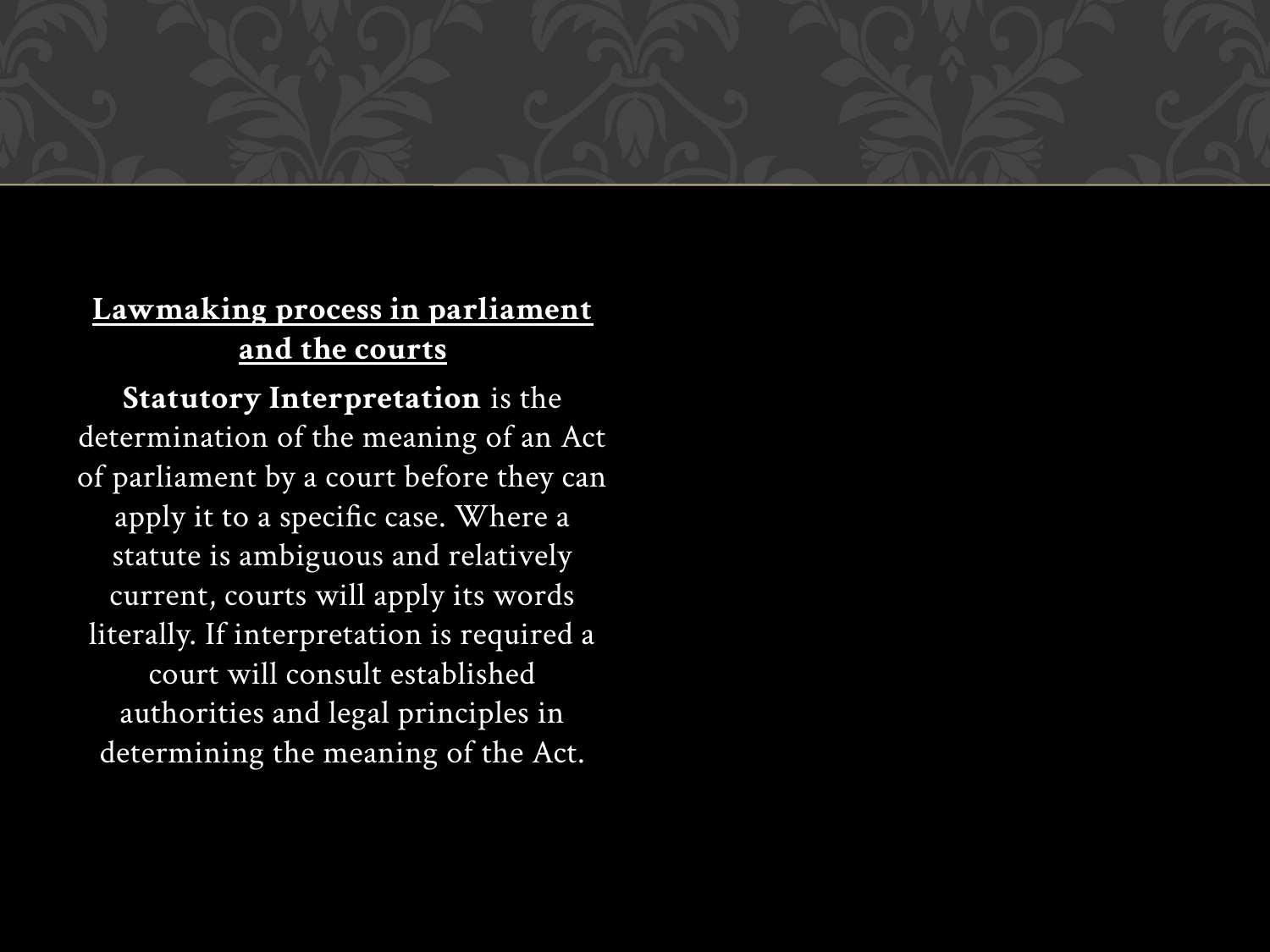

#
Lawmaking process in parliament and the courts
Statutory Interpretation is the determination of the meaning of an Act of parliament by a court before they can apply it to a specific case. Where a statute is ambiguous and relatively current, courts will apply its words literally. If interpretation is required a court will consult established authorities and legal principles in determining the meaning of the Act.